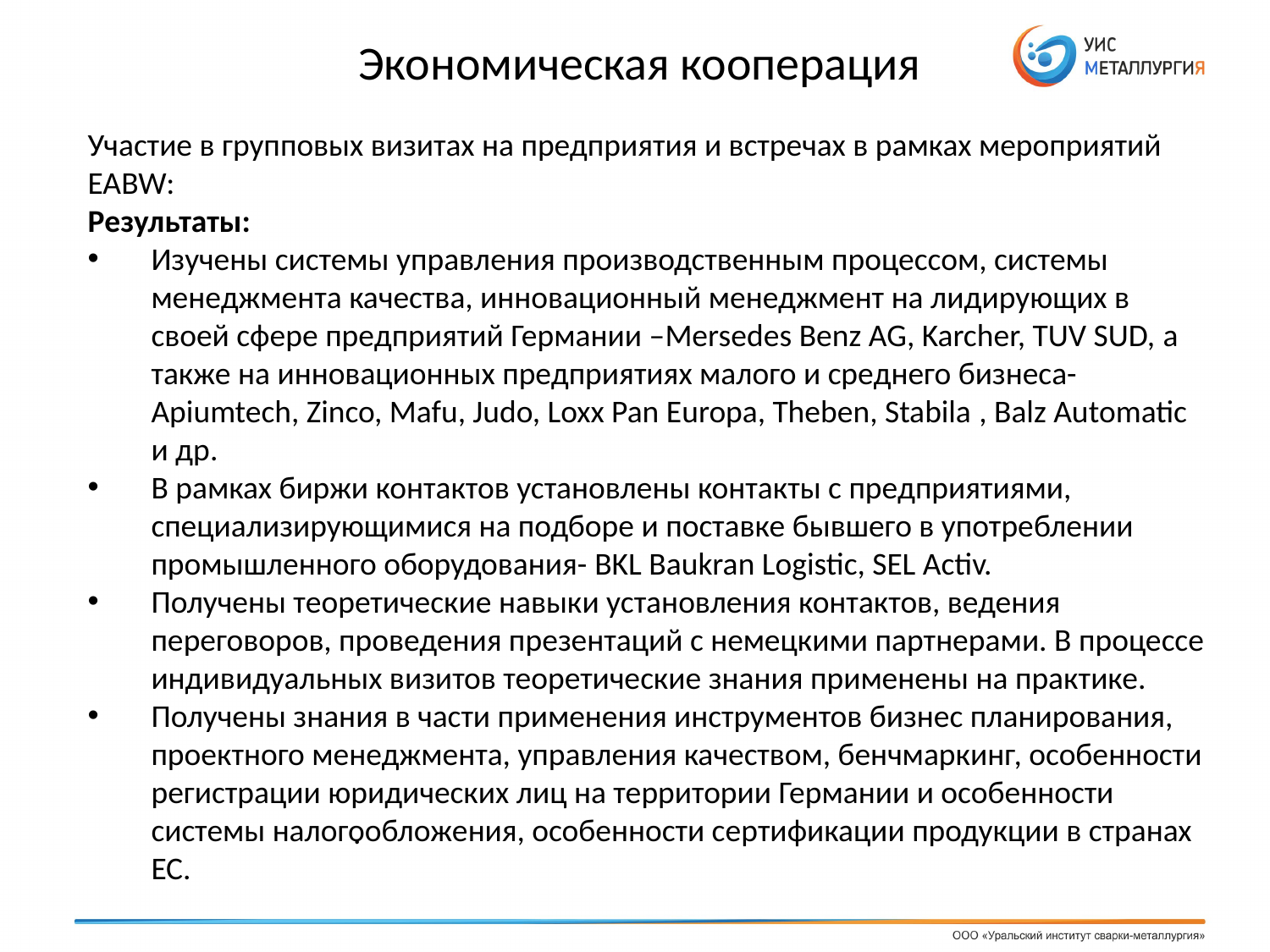

# Экономическая кооперация

Участие в групповых визитах на предприятия и встречах в рамках мероприятий EABW:
Результаты:
Изучены системы управления производственным процессом, системы менеджмента качества, инновационный менеджмент на лидирующих в своей сфере предприятий Германии –Mersedes Benz AG, Karcher, TUV SUD, а также на инновационных предприятиях малого и среднего бизнеса- Apiumtech, Zinco, Mafu, Judo, Loxx Pan Europa, Theben, Stabila , Balz Automatic и др.
В рамках биржи контактов установлены контакты с предприятиями, специализирующимися на подборе и поставке бывшего в употреблении промышленного оборудования- BKL Baukran Logistic, SEL Activ.
Получены теоретические навыки установления контактов, ведения переговоров, проведения презентаций с немецкими партнерами. В процессе индивидуальных визитов теоретические знания применены на практике.
Получены знания в части применения инструментов бизнес планирования, проектного менеджмента, управления качеством, бенчмаркинг, особенности регистрации юридических лиц на территории Германии и особенности системы налогообложения, особенности сертификации продукции в странах  ЕС.
.